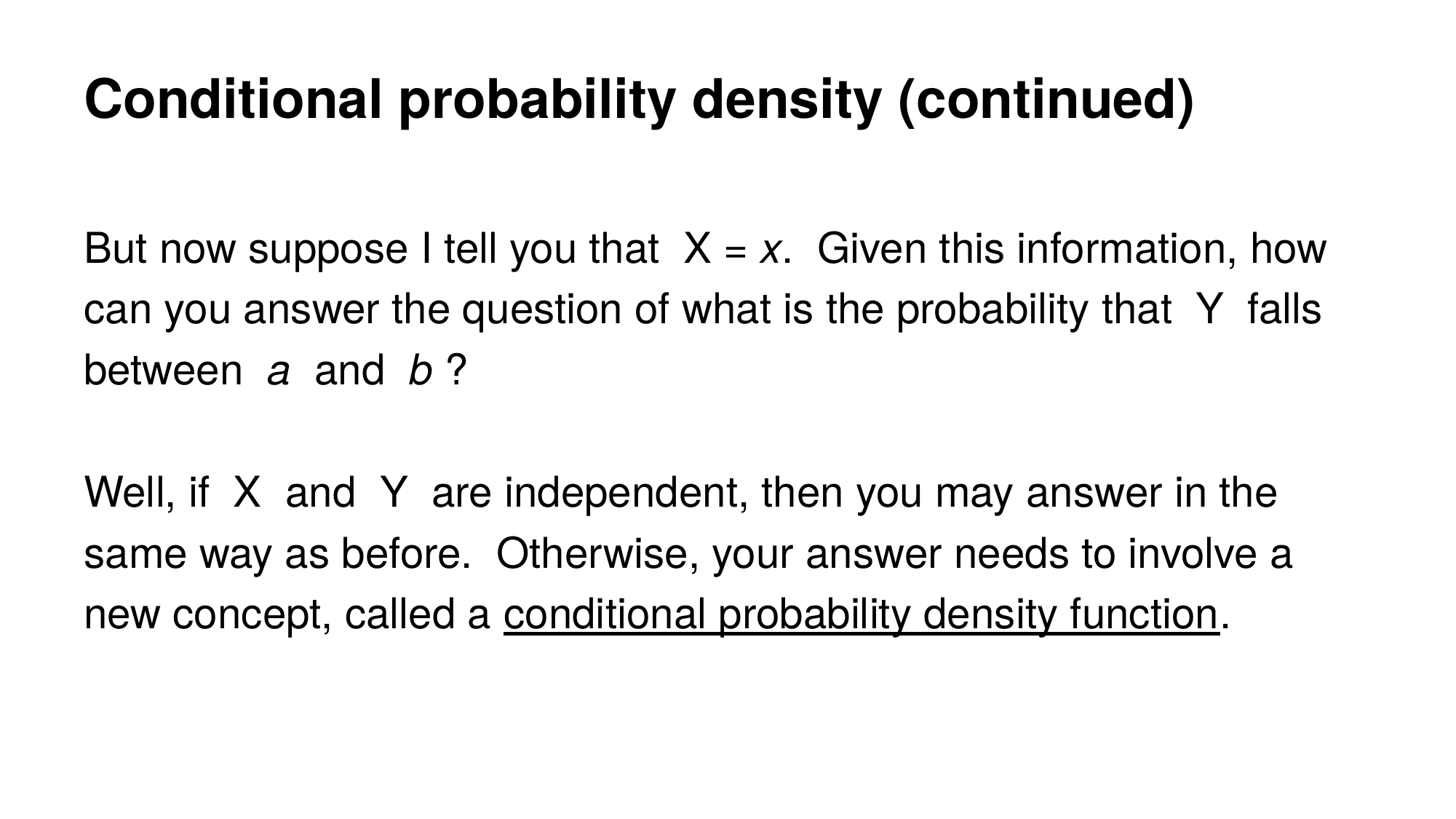

# Conditional probability density (continued)
But now suppose I tell you that  X = x.  Given this information, how can you answer the question of what is the probability that  Y  falls between  a  and  b ?

Well, if  X  and  Y  are independent, then you may answer in the same way as before.  Otherwise, your answer needs to involve a new concept, called a conditional probability density function.